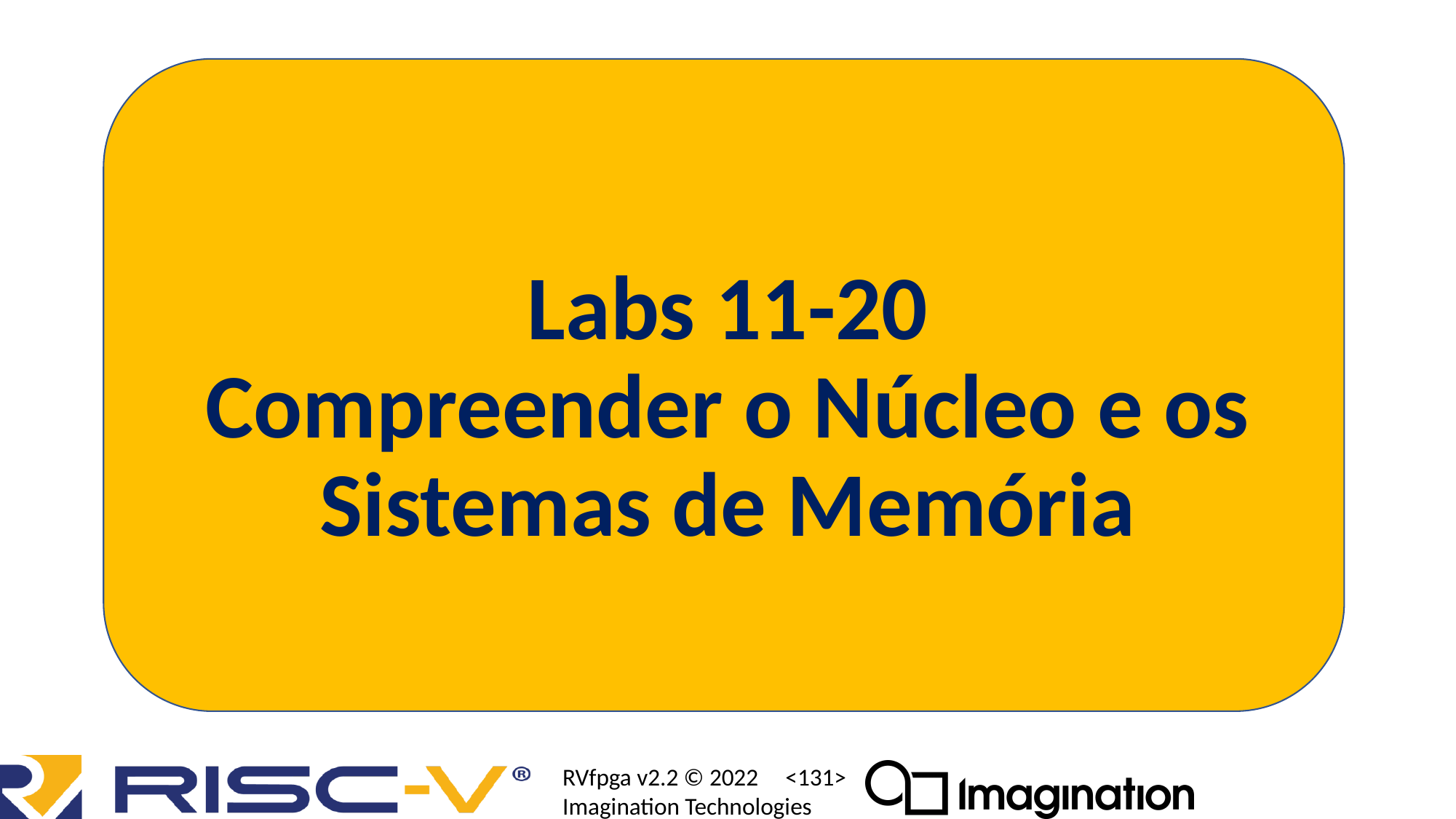

# Labs 11-20 Compreender o Núcleo e os Sistemas de Memória